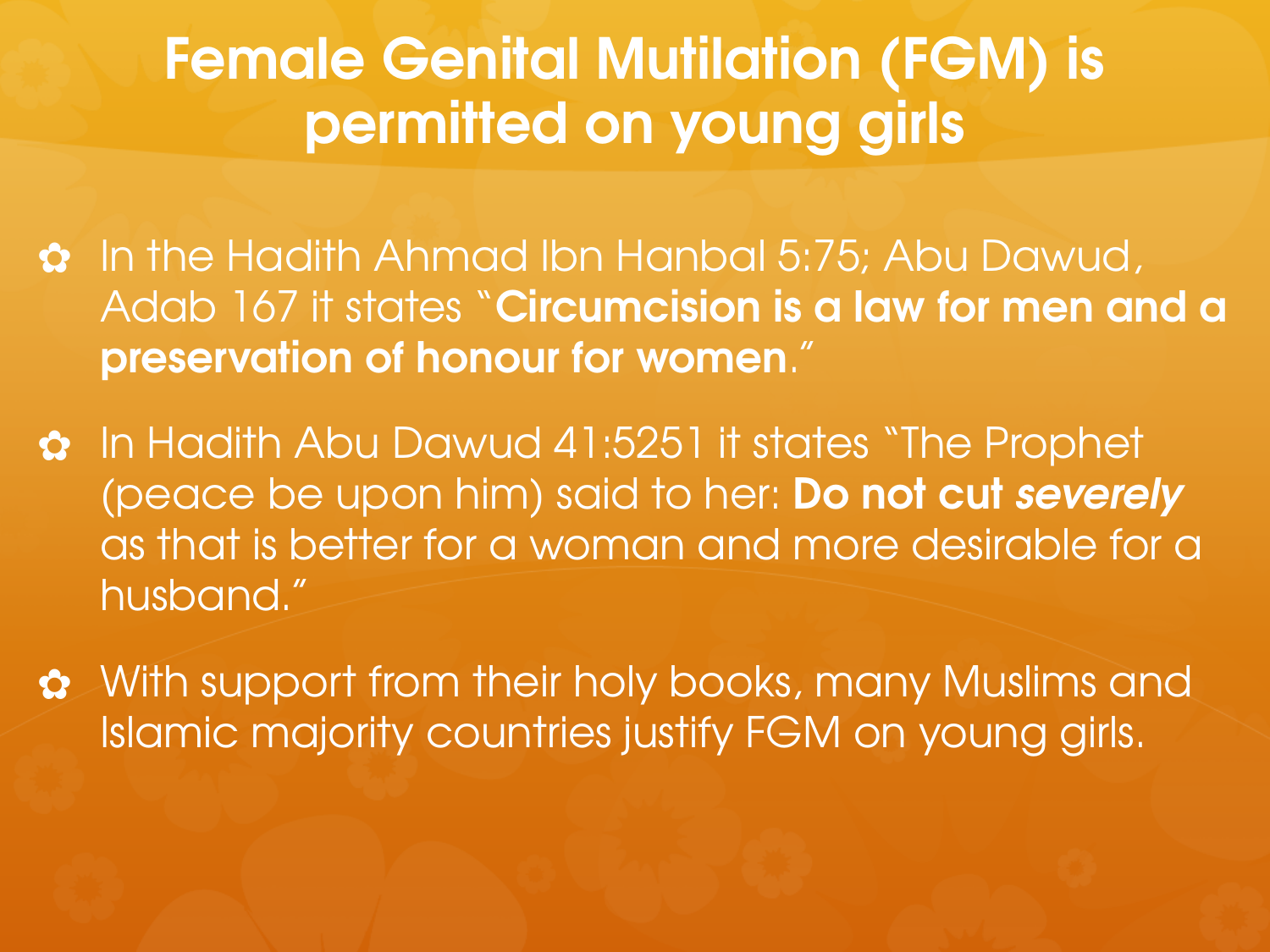

# Female Genital Mutilation (FGM) is permitted on young girls
In the Hadith Ahmad Ibn Hanbal 5:75; Abu Dawud, Adab 167 it states “Circumcision is a law for men and a preservation of honour for women.”
In Hadith Abu Dawud 41:5251 it states “The Prophet (peace be upon him) said to her: Do not cut severely as that is better for a woman and more desirable for a husband.”
With support from their holy books, many Muslims and Islamic majority countries justify FGM on young girls.